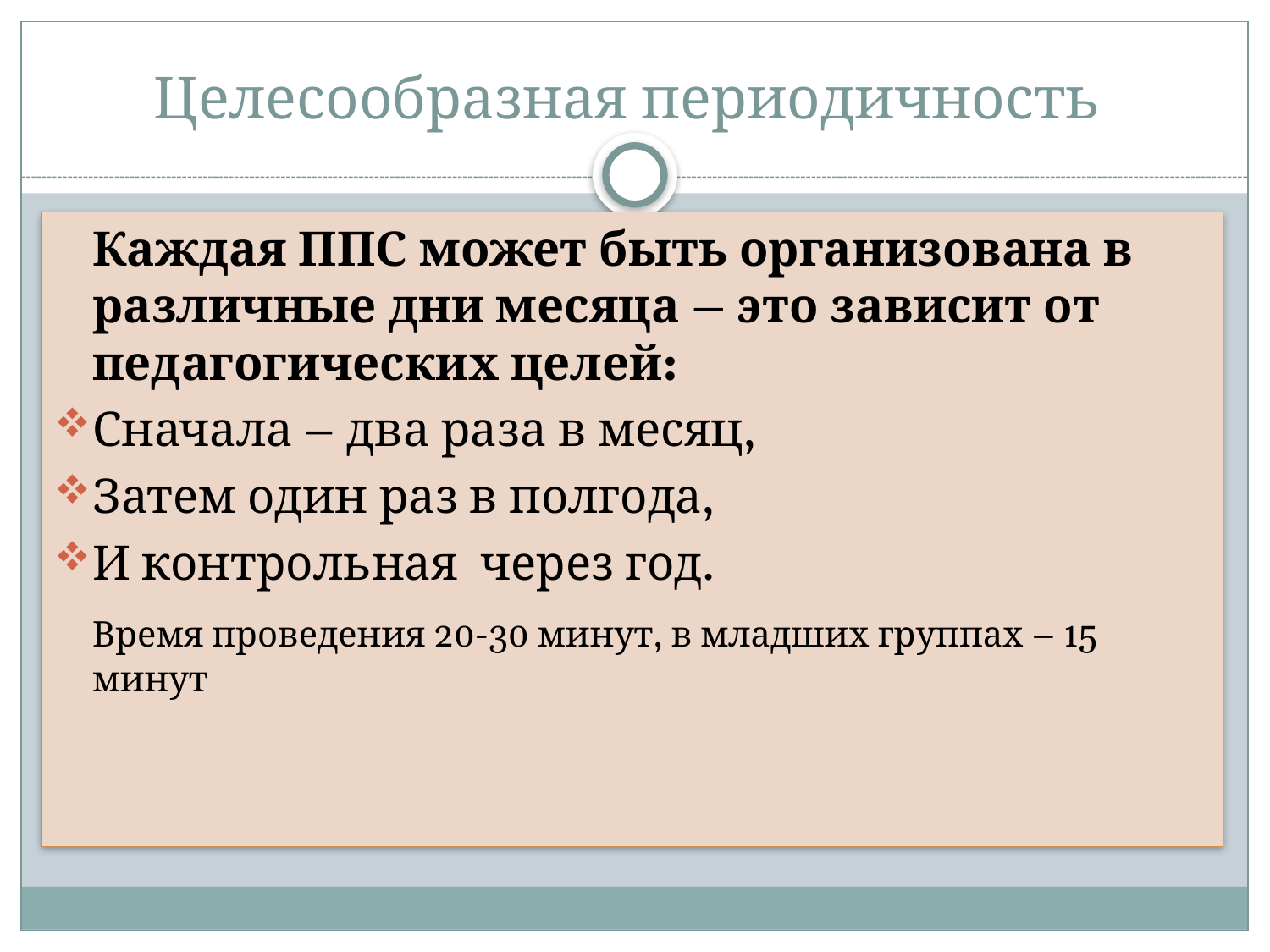

# Целесообразная периодичность
	Каждая ППС может быть организована в различные дни месяца – это зависит от педагогических целей:
Сначала – два раза в месяц,
Затем один раз в полгода,
И контрольная  через год.
	Время проведения 20-30 минут, в младших группах – 15 минут